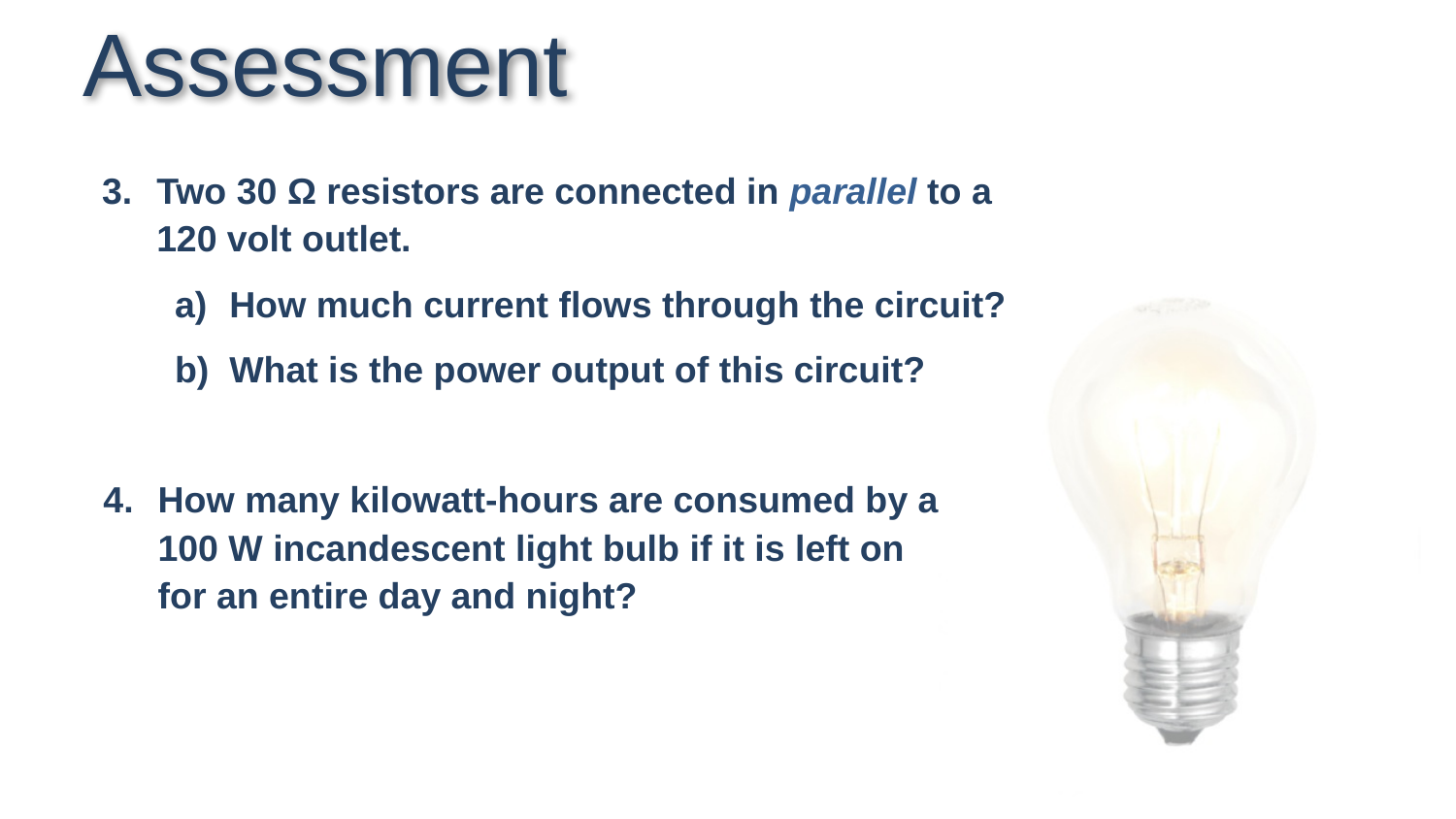

# Assessment
Two 30 Ω resistors are connected in parallel to a 120 volt outlet.
How much current flows through the circuit?
What is the power output of this circuit?

How many kilowatt-hours are consumed by a 100 W incandescent light bulb if it is left on for an entire day and night?